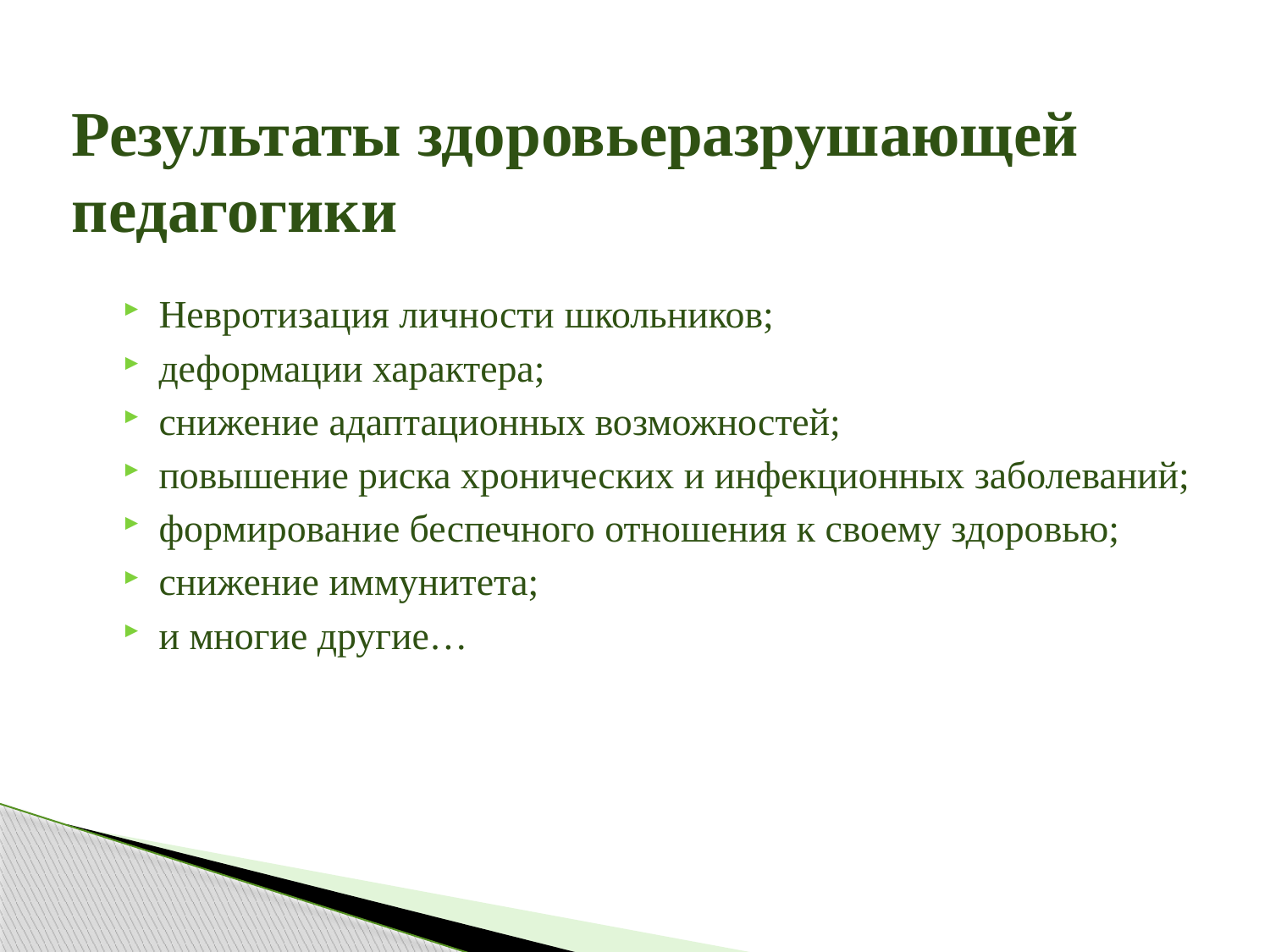

# Результаты здоровьеразрушающей педагогики

Невротизация личности школьников;
деформации характера;
снижение адаптационных возможностей;
повышение риска хронических и инфекционных заболеваний;
формирование беспечного отношения к своему здоровью;
снижение иммунитета;
и многие другие…